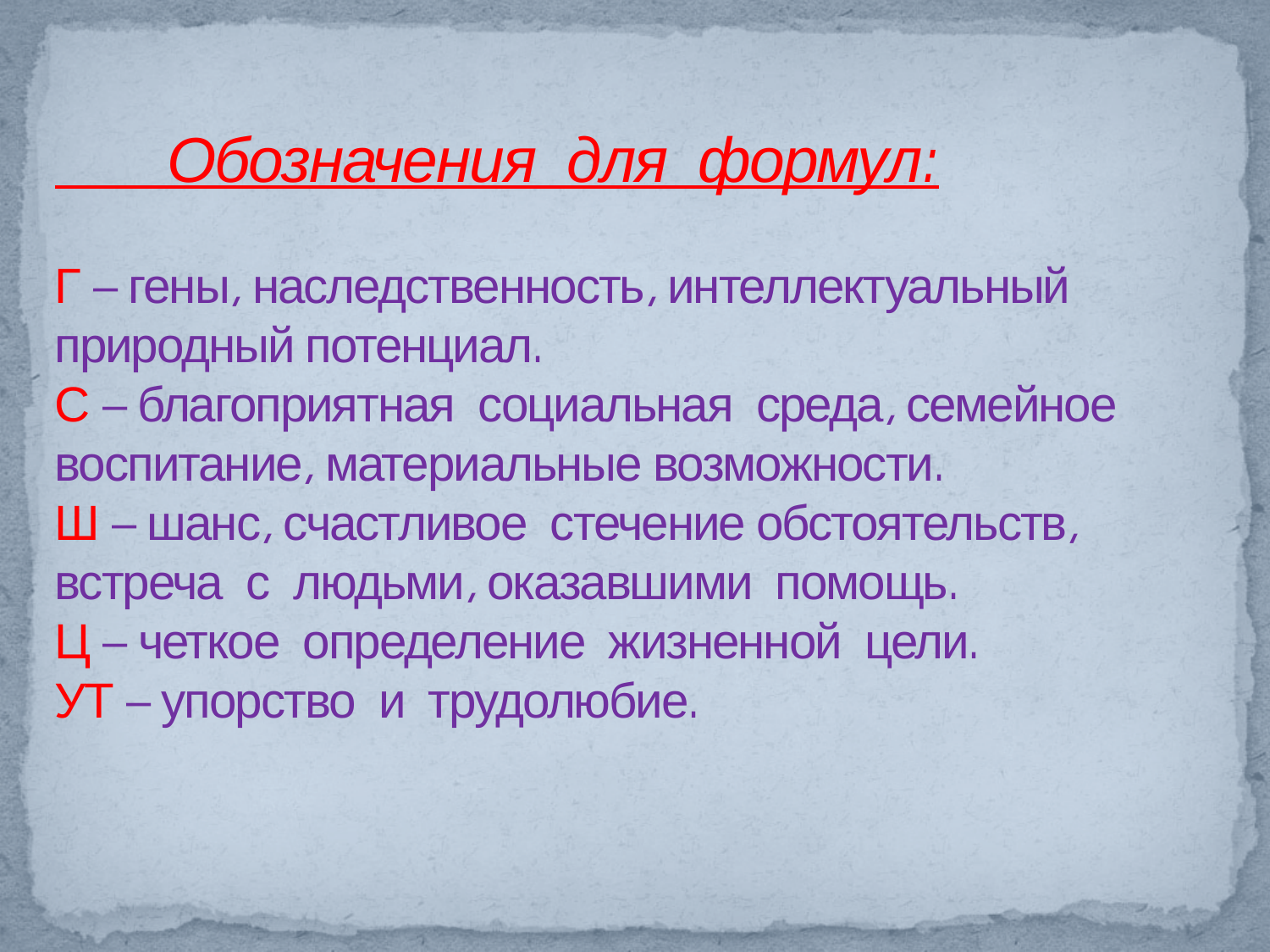

# Обозначения  для  формул: Г – гены, наследственность, интеллектуальный     природный потенциал. С – благоприятная  социальная  среда, семейное воспитание, материальные возможности. Ш – шанс, счастливое  стечение обстоятельств, встреча  с  людьми, оказавшими  помощь. Ц – четкое  определение  жизненной  цели. УТ – упорство  и  трудолюбие.